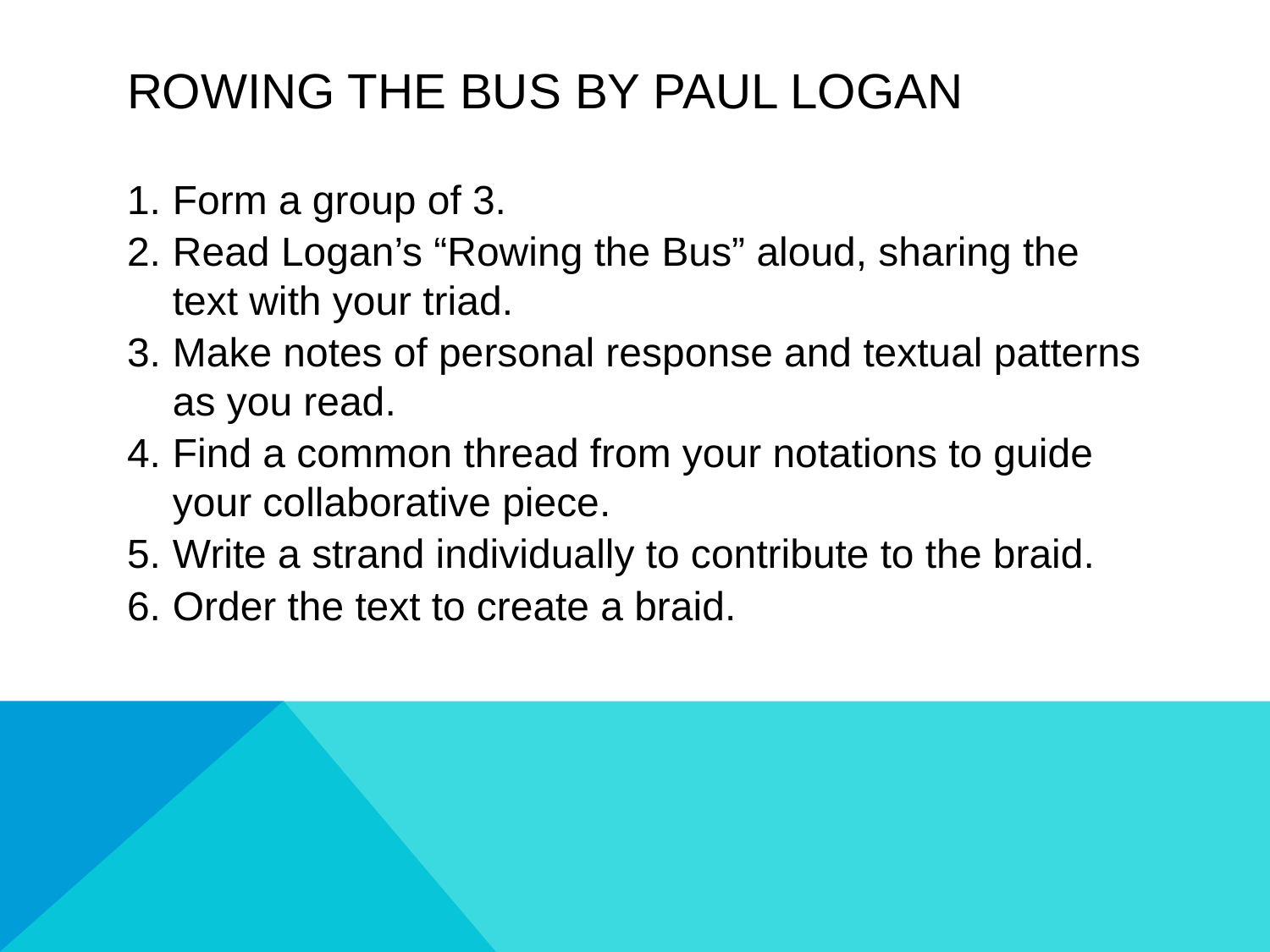

# Rowing the Bus by Paul Logan

Form a group of 3.
Read Logan’s “Rowing the Bus” aloud, sharing the text with your triad.
Make notes of personal response and textual patterns as you read.
Find a common thread from your notations to guide your collaborative piece.
Write a strand individually to contribute to the braid.
Order the text to create a braid.